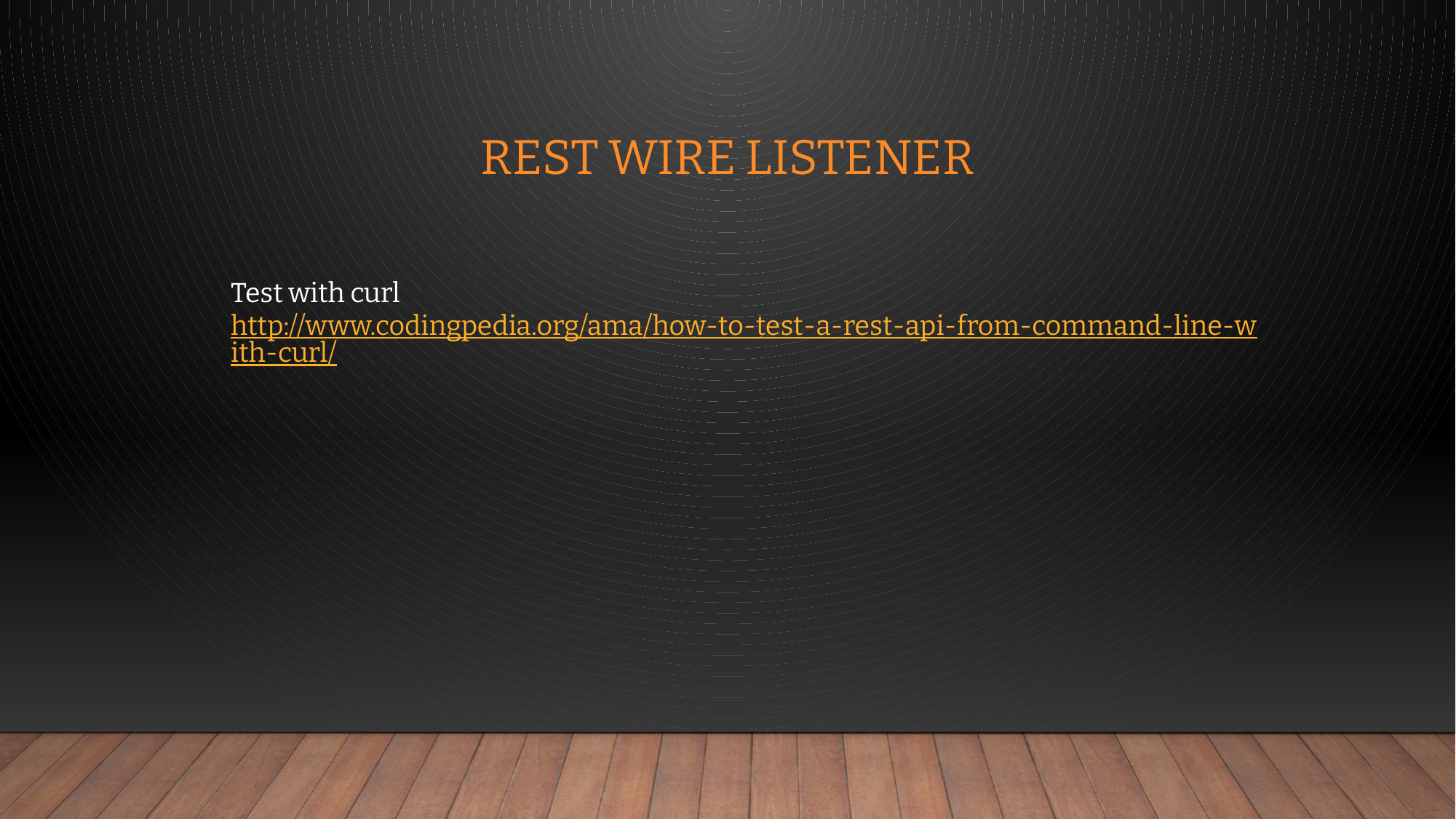

# REST WIRE LISTENER

Test with curl http://www.codingpedia.org/ama/how-to-test-a-rest-api-from-command-line-with-curl/